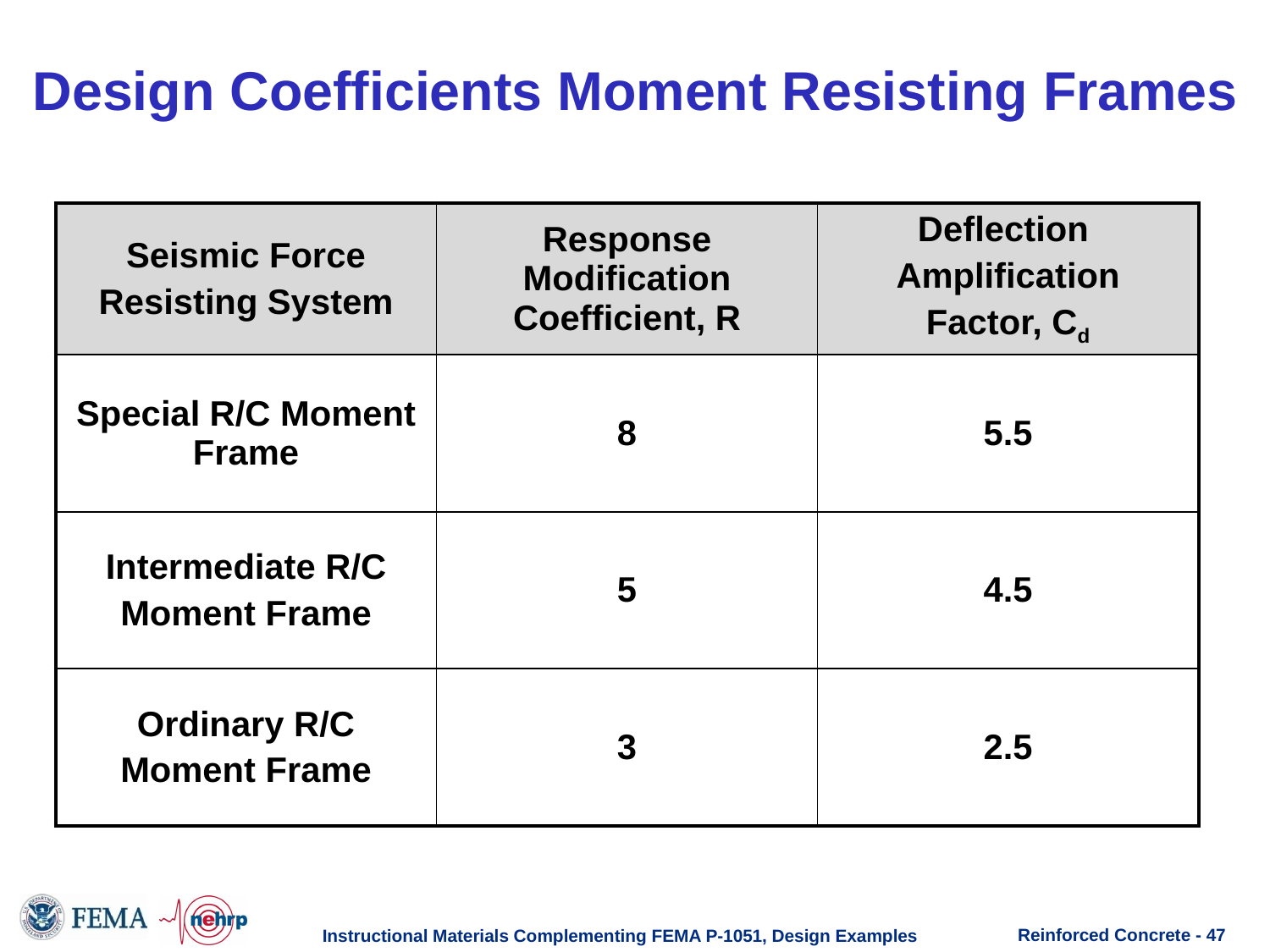

# Design Coefficients Moment Resisting Frames
| Seismic Force Resisting System | Response Modification Coefficient, R | Deflection Amplification Factor, Cd |
| --- | --- | --- |
| Special R/C Moment Frame | 8 | 5.5 |
| Intermediate R/C Moment Frame | 5 | 4.5 |
| Ordinary R/C Moment Frame | 3 | 2.5 |
Instructional Materials Complementing FEMA P-1051, Design Examples